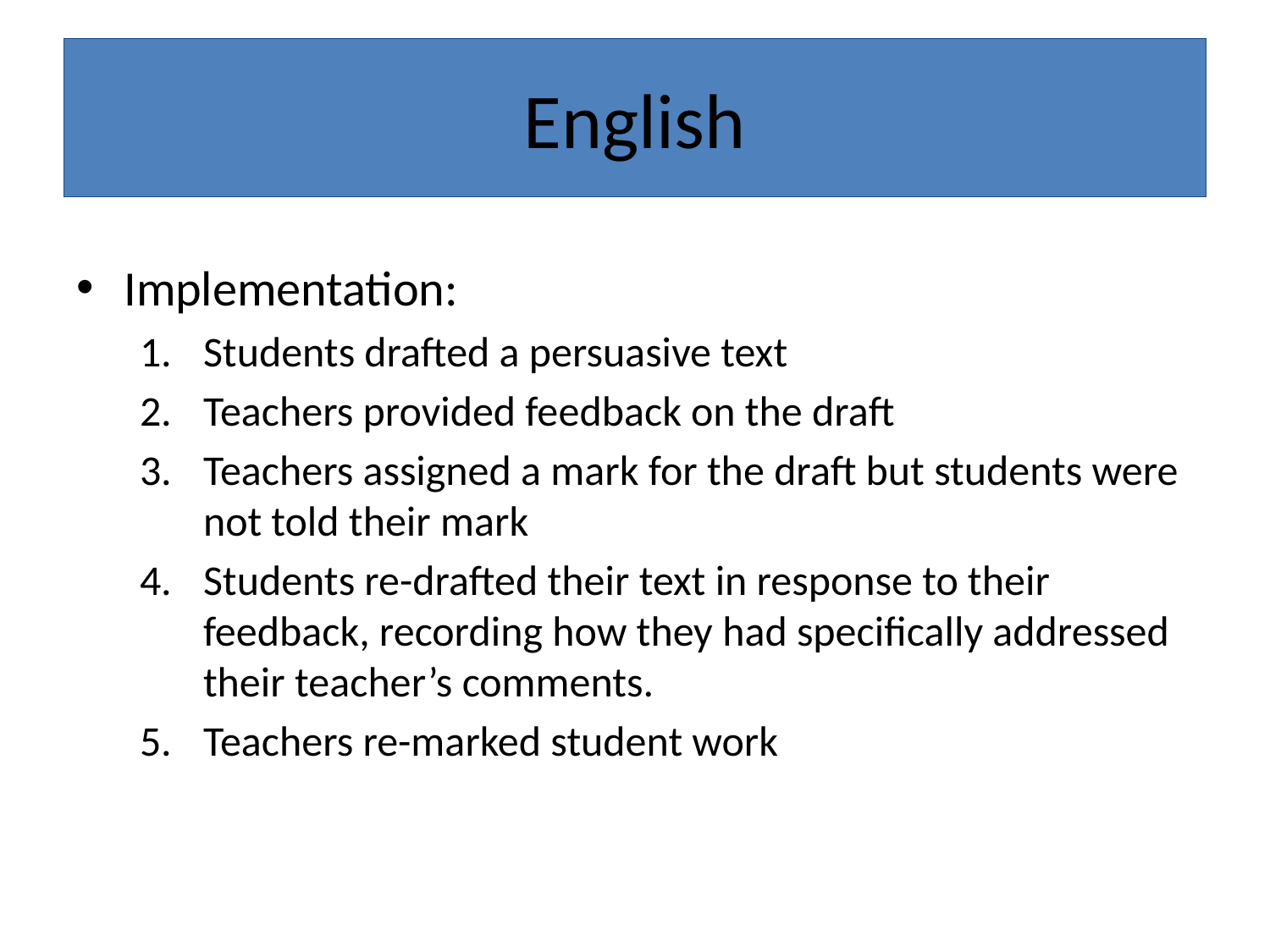

# English
Implementation:
Students drafted a persuasive text
Teachers provided feedback on the draft
Teachers assigned a mark for the draft but students were not told their mark
Students re-drafted their text in response to their feedback, recording how they had specifically addressed their teacher’s comments.
Teachers re-marked student work